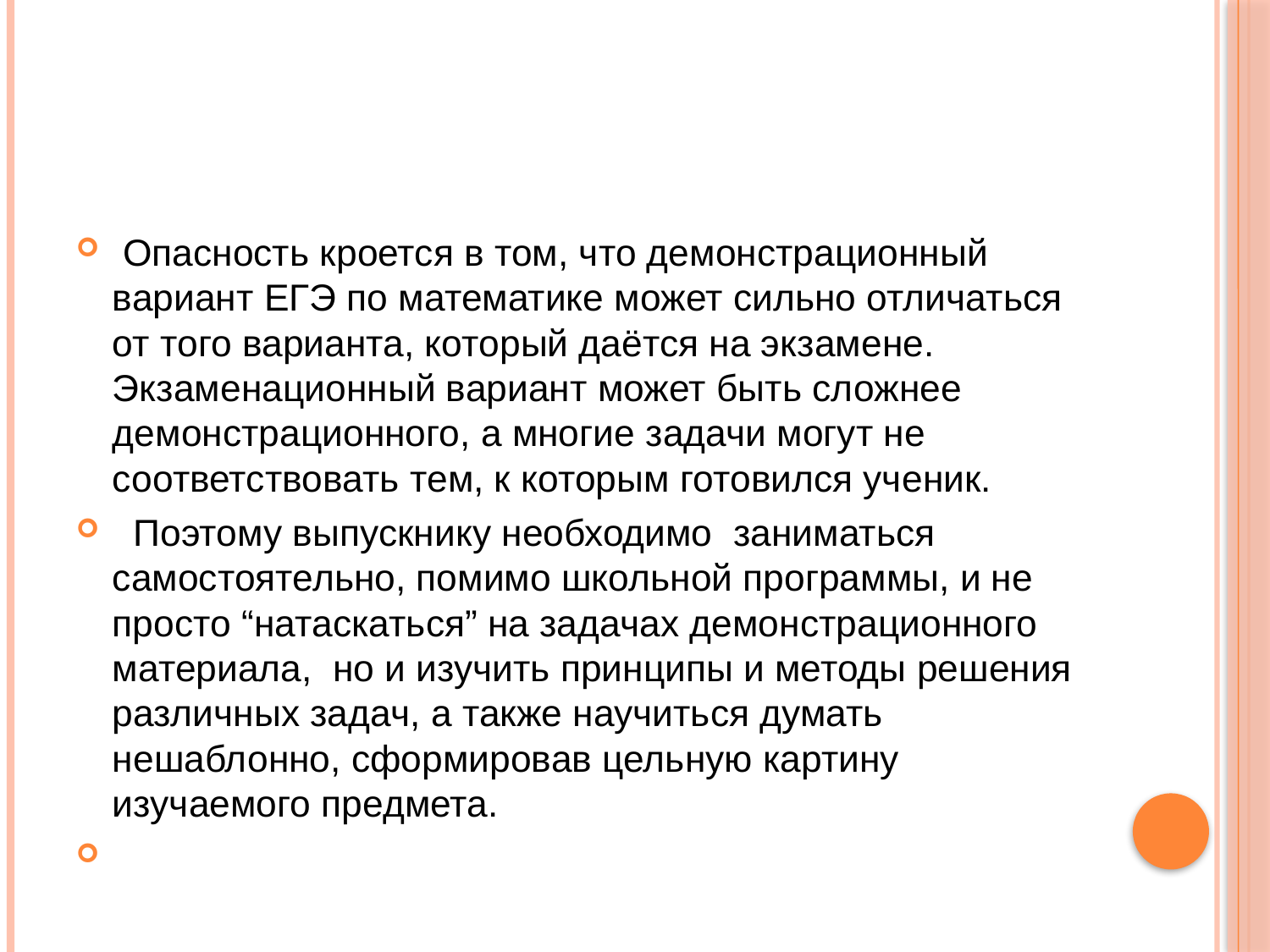

#
 Опасность кроется в том, что демонстрационный вариант ЕГЭ по математике может сильно отличаться от того варианта, который даётся на экзамене. Экзаменационный вариант может быть сложнее демонстрационного, а многие задачи могут не соответствовать тем, к которым готовился ученик.
  Поэтому выпускнику необходимо  заниматься самостоятельно, помимо школьной программы, и не просто “натаскаться” на задачах демонстрационного материала,  но и изучить принципы и методы решения различных задач, а также научиться думать нешаблонно, сформировав цельную картину изучаемого предмета.